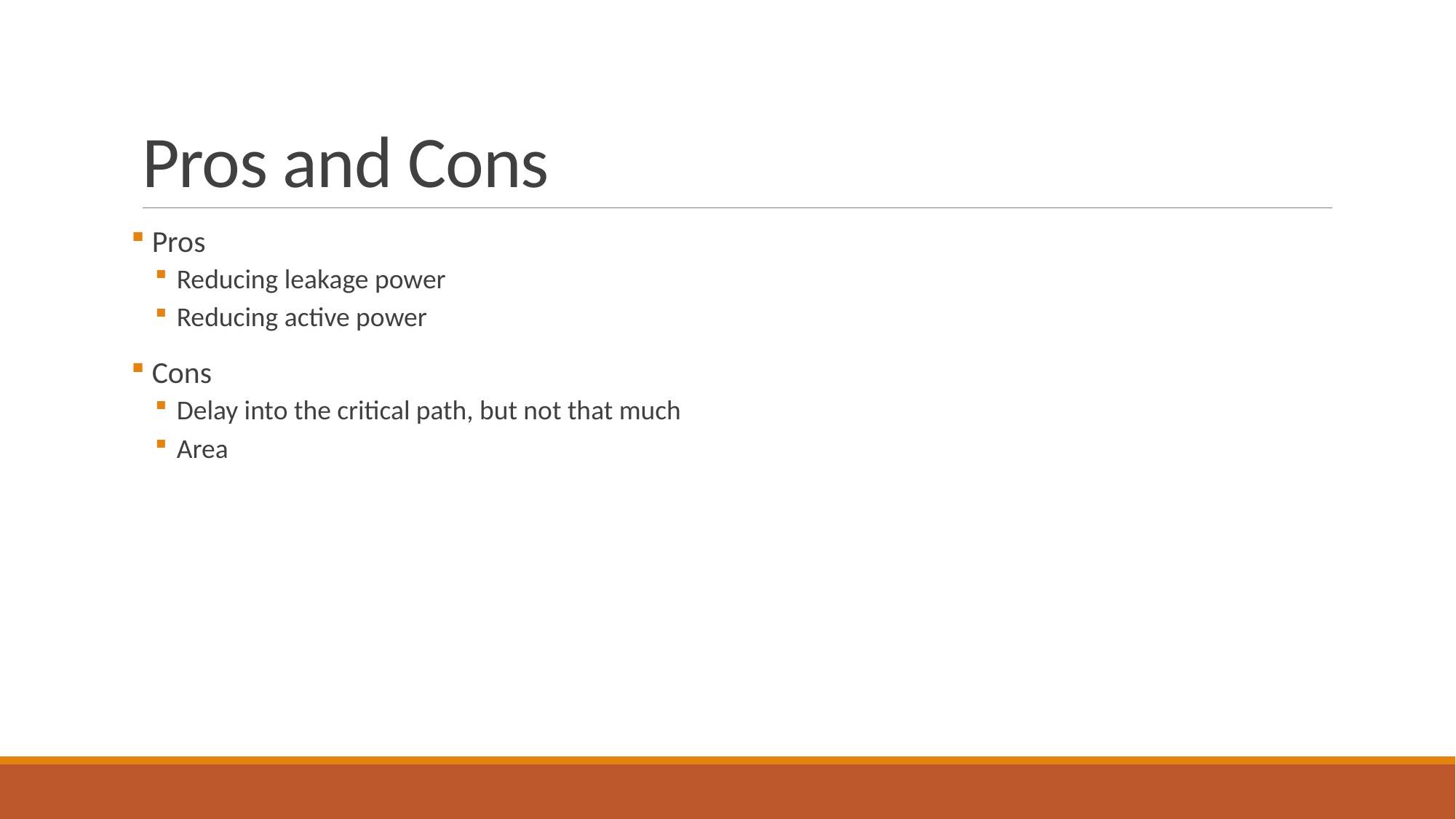

# Pros and Cons
 Pros
Reducing leakage power
Reducing active power
 Cons
Delay into the critical path, but not that much
Area